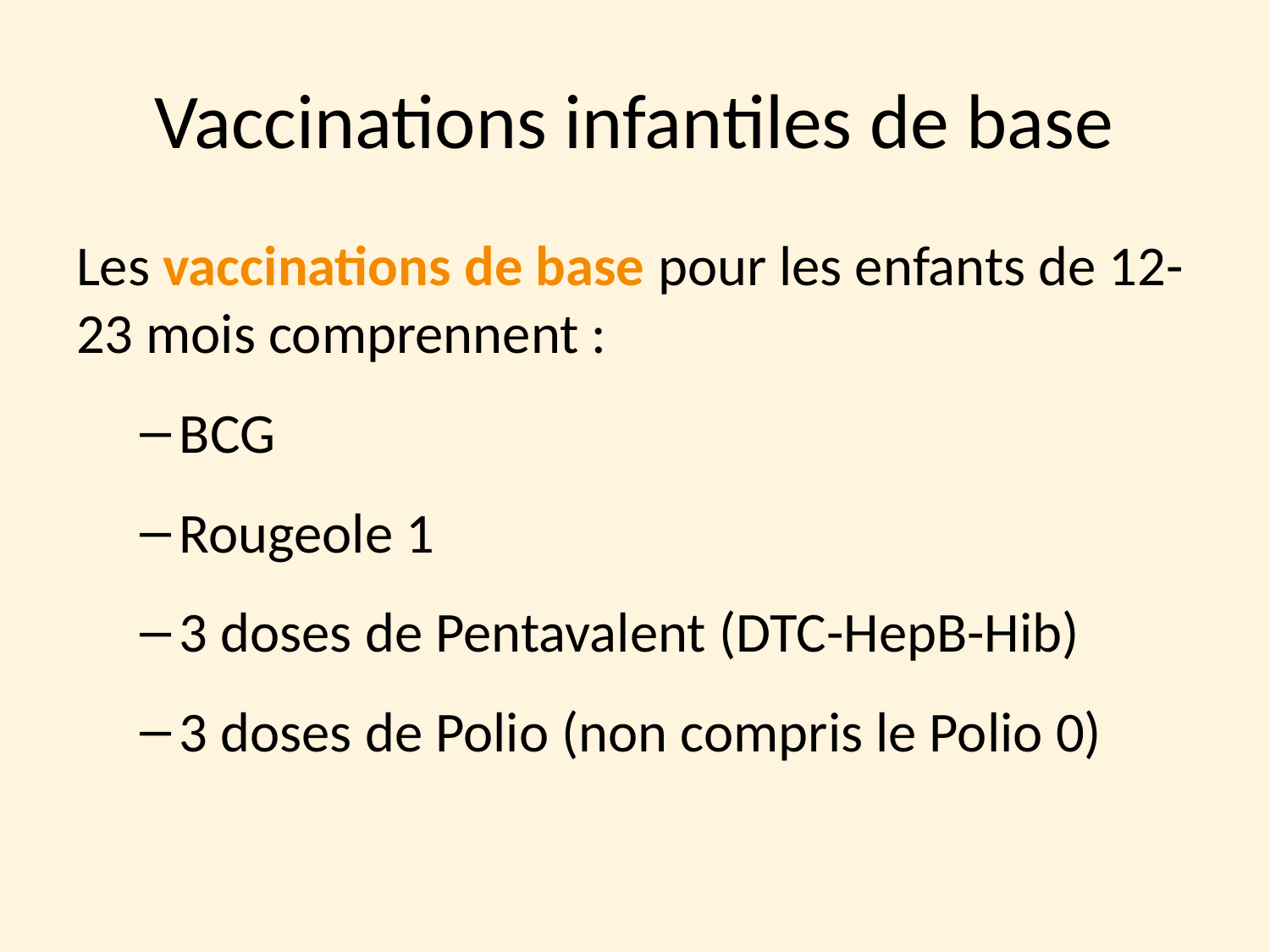

# Vaccinations infantiles de base
Les vaccinations de base pour les enfants de 12-23 mois comprennent :
BCG
Rougeole 1
3 doses de Pentavalent (DTC-HepB-Hib)
3 doses de Polio (non compris le Polio 0)